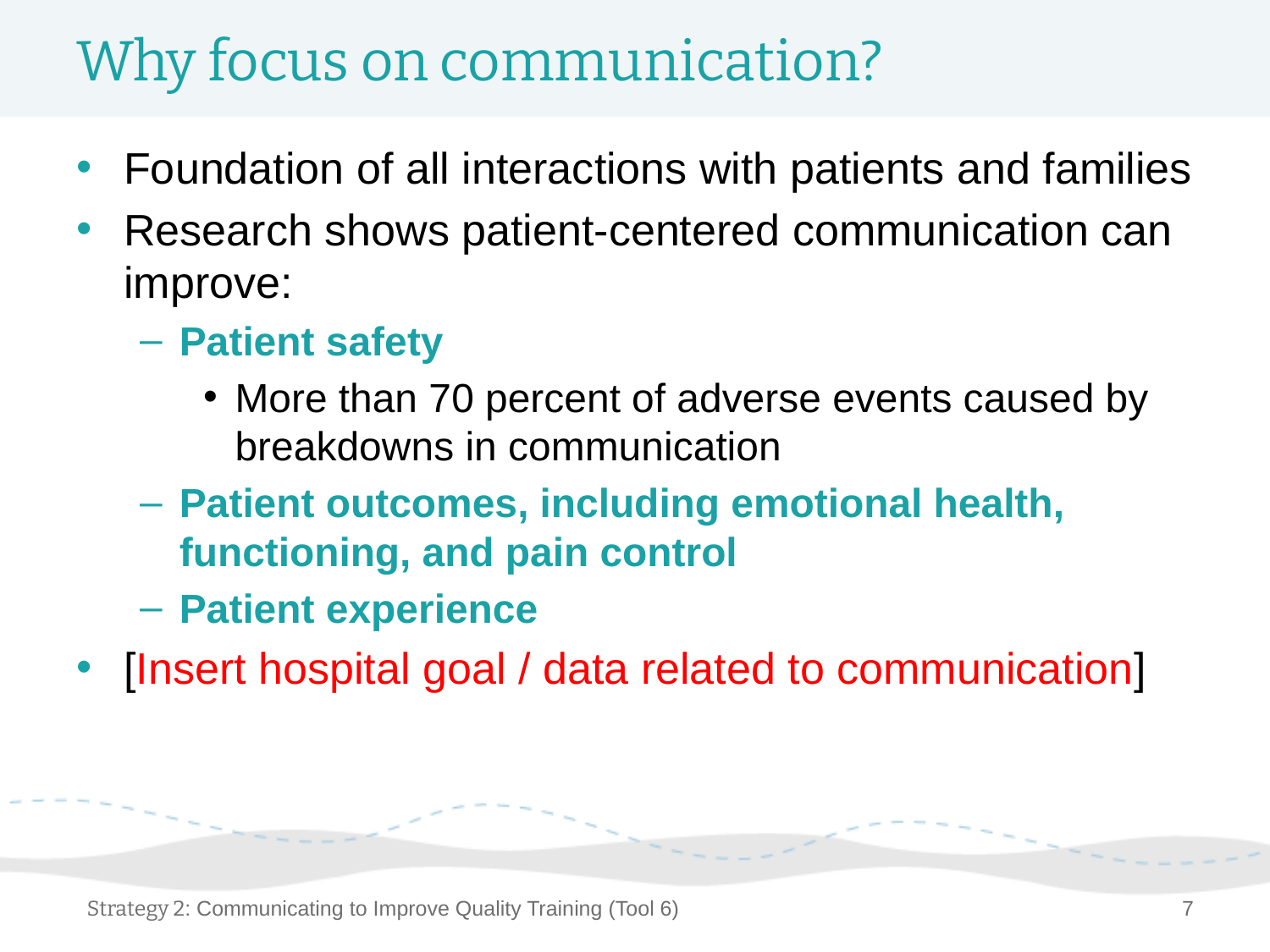

# Why focus on communication?
Foundation of all interactions with patients and families
Research shows patient-centered communication can improve:
Patient safety
More than 70 percent of adverse events caused by breakdowns in communication
Patient outcomes, including emotional health, functioning, and pain control
Patient experience
[Insert hospital goal / data related to communication]
Strategy 2: Communicating to Improve Quality Training (Tool 6)
7